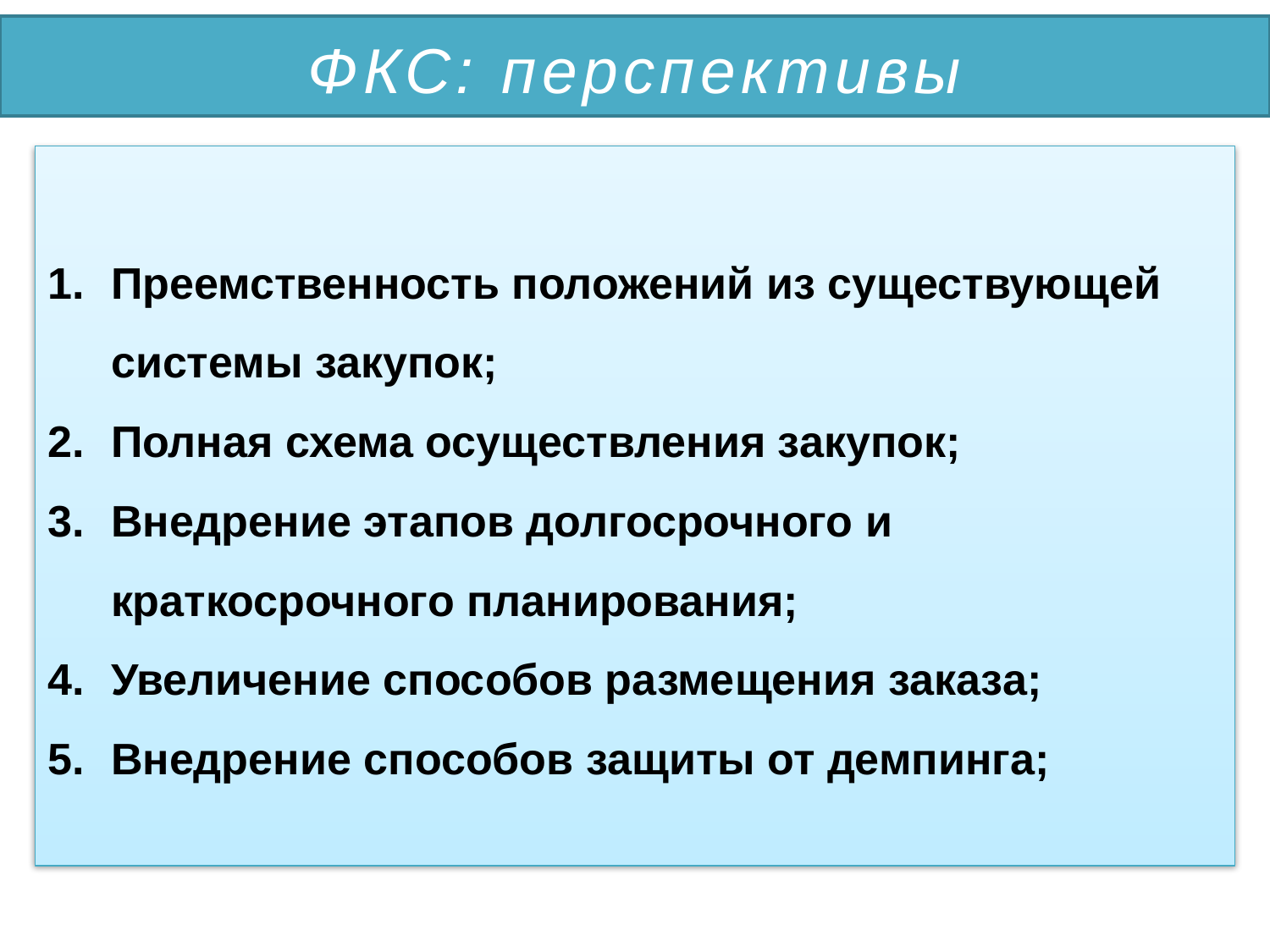

ФКС: перспективы
Преемственность положений из существующей системы закупок;
Полная схема осуществления закупок;
Внедрение этапов долгосрочного и краткосрочного планирования;
Увеличение способов размещения заказа;
Внедрение способов защиты от демпинга;